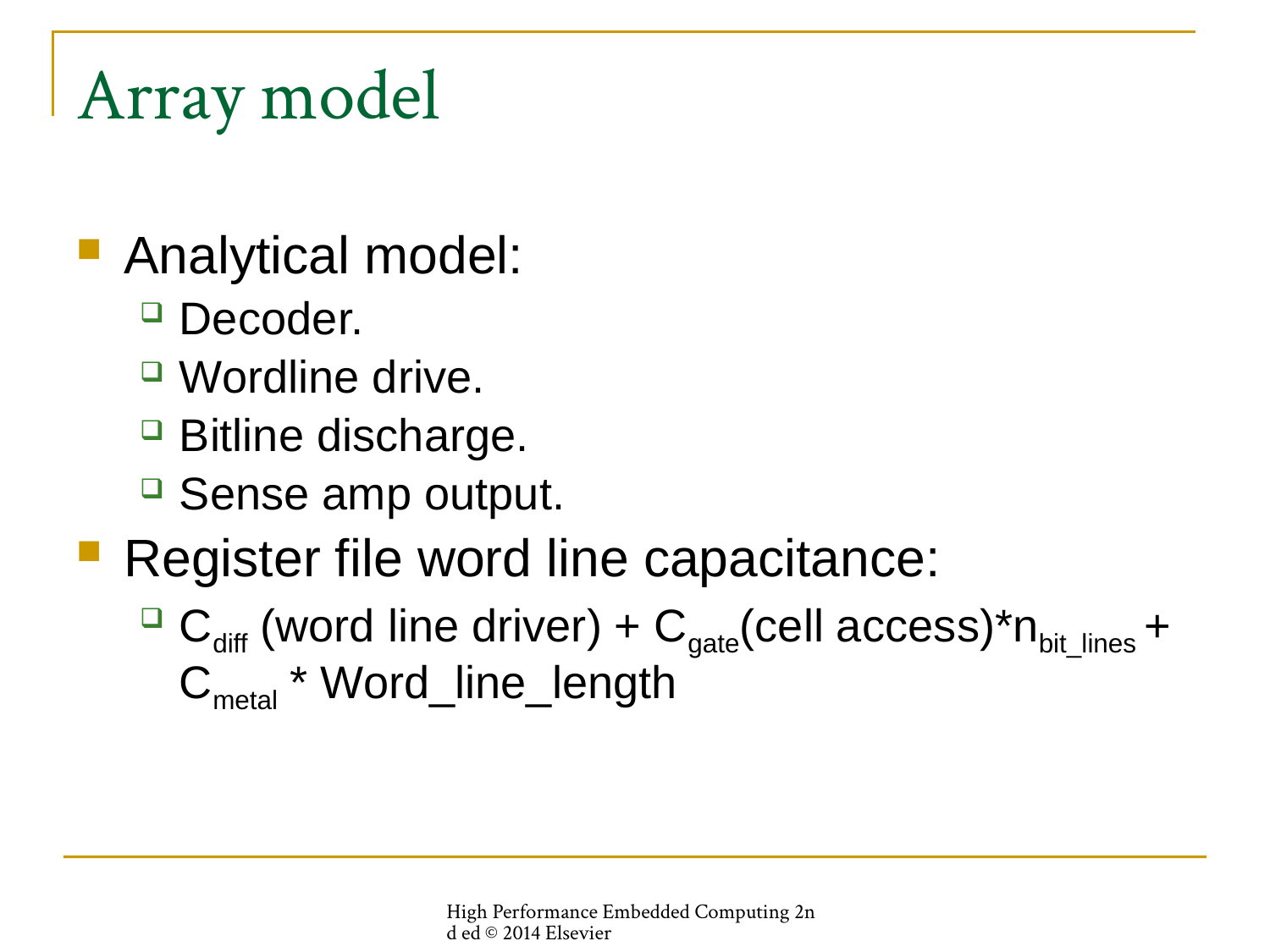

# Array model
Analytical model:
Decoder.
Wordline drive.
Bitline discharge.
Sense amp output.
Register file word line capacitance:
Cdiff (word line driver) + Cgate(cell access)*nbit_lines + Cmetal * Word_line_length
High Performance Embedded Computing 2nd ed © 2014 Elsevier